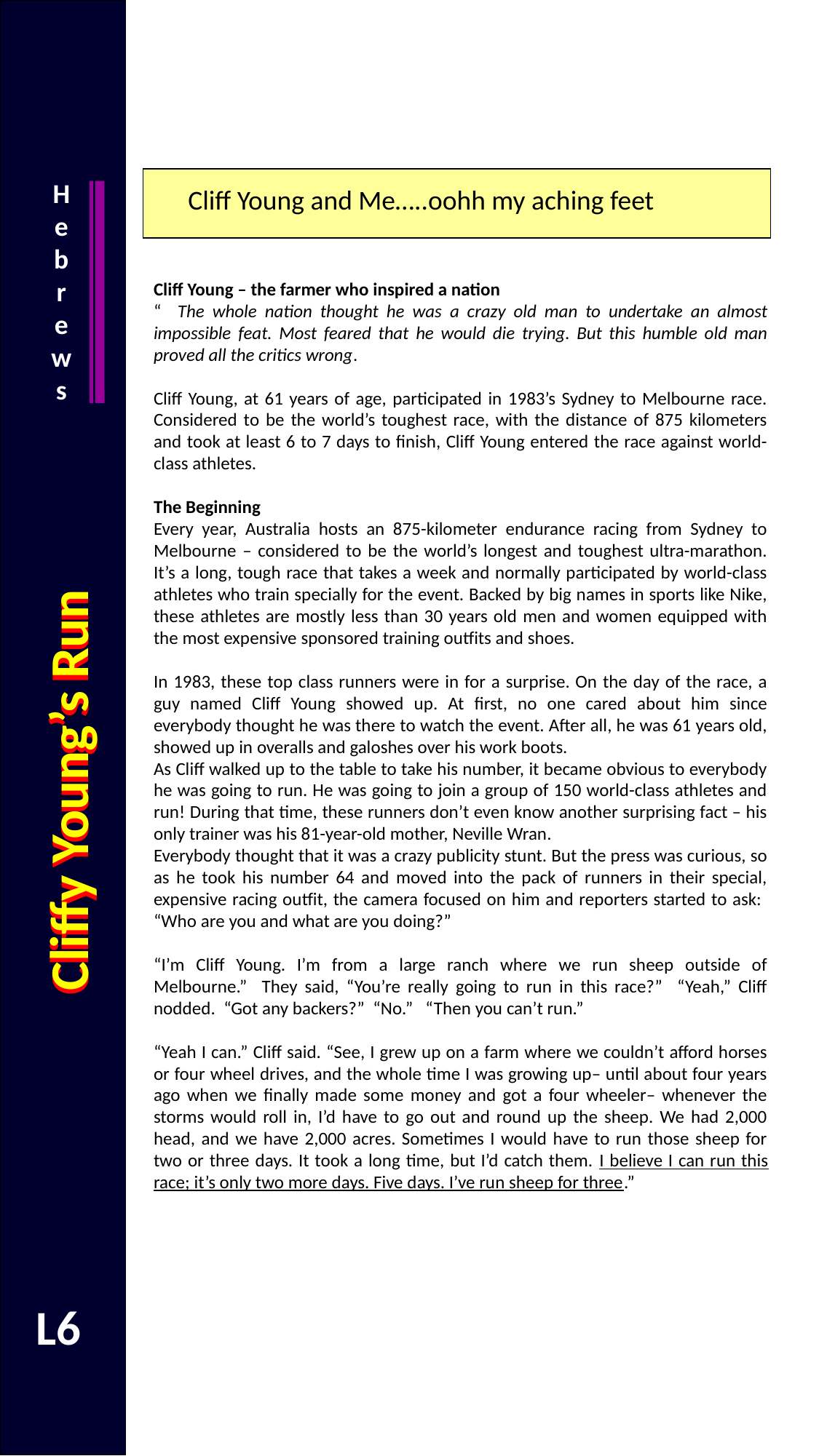

Hebrews

Cliff Young and Me…..oohh my aching feet
Cliff Young – the farmer who inspired a nation
“  The whole nation thought he was a crazy old man to undertake an almost impossible feat. Most feared that he would die trying. But this humble old man proved all the critics wrong.

Cliff Young, at 61 years of age, participated in 1983’s Sydney to Melbourne race. Considered to be the world’s toughest race, with the distance of 875 kilometers and took at least 6 to 7 days to finish, Cliff Young entered the race against world-class athletes.

The Beginning
Every year, Australia hosts an 875-kilometer endurance racing from Sydney to Melbourne – considered to be the world’s longest and toughest ultra-marathon. It’s a long, tough race that takes a week and normally participated by world-class athletes who train specially for the event. Backed by big names in sports like Nike, these athletes are mostly less than 30 years old men and women equipped with the most expensive sponsored training outfits and shoes.

In 1983, these top class runners were in for a surprise. On the day of the race, a guy named Cliff Young showed up. At first, no one cared about him since everybody thought he was there to watch the event. After all, he was 61 years old, showed up in overalls and galoshes over his work boots.
As Cliff walked up to the table to take his number, it became obvious to everybody he was going to run. He was going to join a group of 150 world-class athletes and run! During that time, these runners don’t even know another surprising fact – his only trainer was his 81-year-old mother, Neville Wran.
Everybody thought that it was a crazy publicity stunt. But the press was curious, so as he took his number 64 and moved into the pack of runners in their special, expensive racing outfit, the camera focused on him and reporters started to ask:  “Who are you and what are you doing?”

“I’m Cliff Young. I’m from a large ranch where we run sheep outside of Melbourne.”  They said, “You’re really going to run in this race?”  “Yeah,” Cliff nodded.  “Got any backers?”  “No.”   “Then you can’t run.”

“Yeah I can.” Cliff said. “See, I grew up on a farm where we couldn’t afford horses or four wheel drives, and the whole time I was growing up– until about four years ago when we finally made some money and got a four wheeler– whenever the storms would roll in, I’d have to go out and round up the sheep. We had 2,000 head, and we have 2,000 acres. Sometimes I would have to run those sheep for two or three days. It took a long time, but I’d catch them. I believe I can run this race; it’s only two more days. Five days. I’ve run sheep for three.”

Cliffy Young’s Run
Cliffy Young’s Run
L6